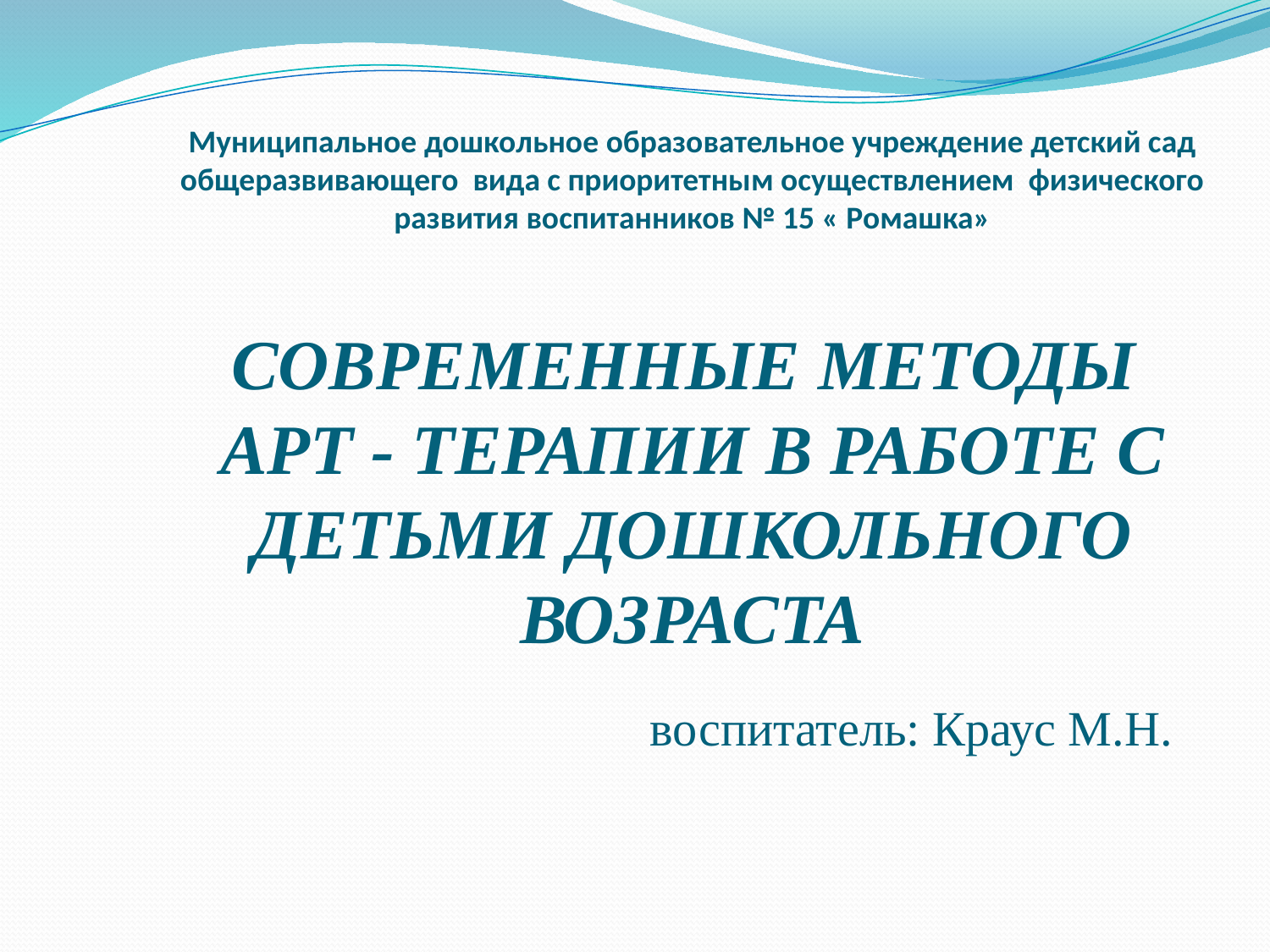

# Муниципальное дошкольное образовательное учреждение детский сад общеразвивающего  вида с приоритетным осуществлением  физического развития воспитанников № 15 « Ромашка»   СОВРЕМЕННЫЕ МЕТОДЫ АРТ - ТЕРАПИИ В РАБОТЕ С ДЕТЬМИ ДОШКОЛЬНОГО ВОЗРАСТА воспитатель: Краус М.Н.